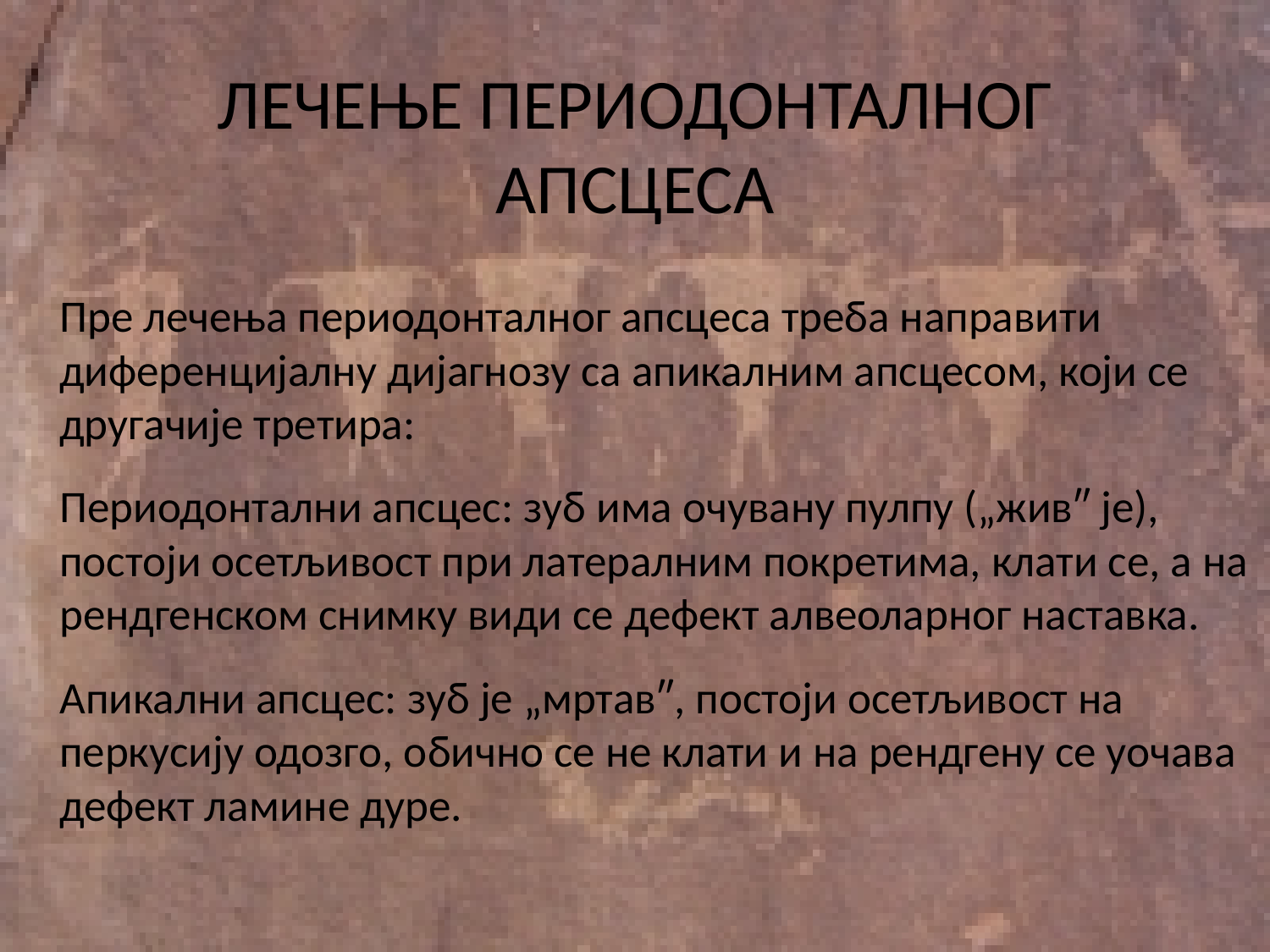

# ЛЕЧЕЊЕ ПЕРИОДОНТАЛНОГ АПСЦЕСА

		Пре лечења периодонталног апсцеса треба направити диференцијалну дијагнозу са апикалним апсцесом, који се другачије третира:

		Периодонтални апсцес: зуб има очувану пулпу („жив″ је), постоји осетљивост при латералним покретима, клати се, а на рендгенском снимку види се дефект алвеоларног наставка.

		Апикални апсцес: зуб је „мртав″, постоји осетљивост на перкусију одозго, обично се не клати и на рендгену се уочава дефект ламине дуре.